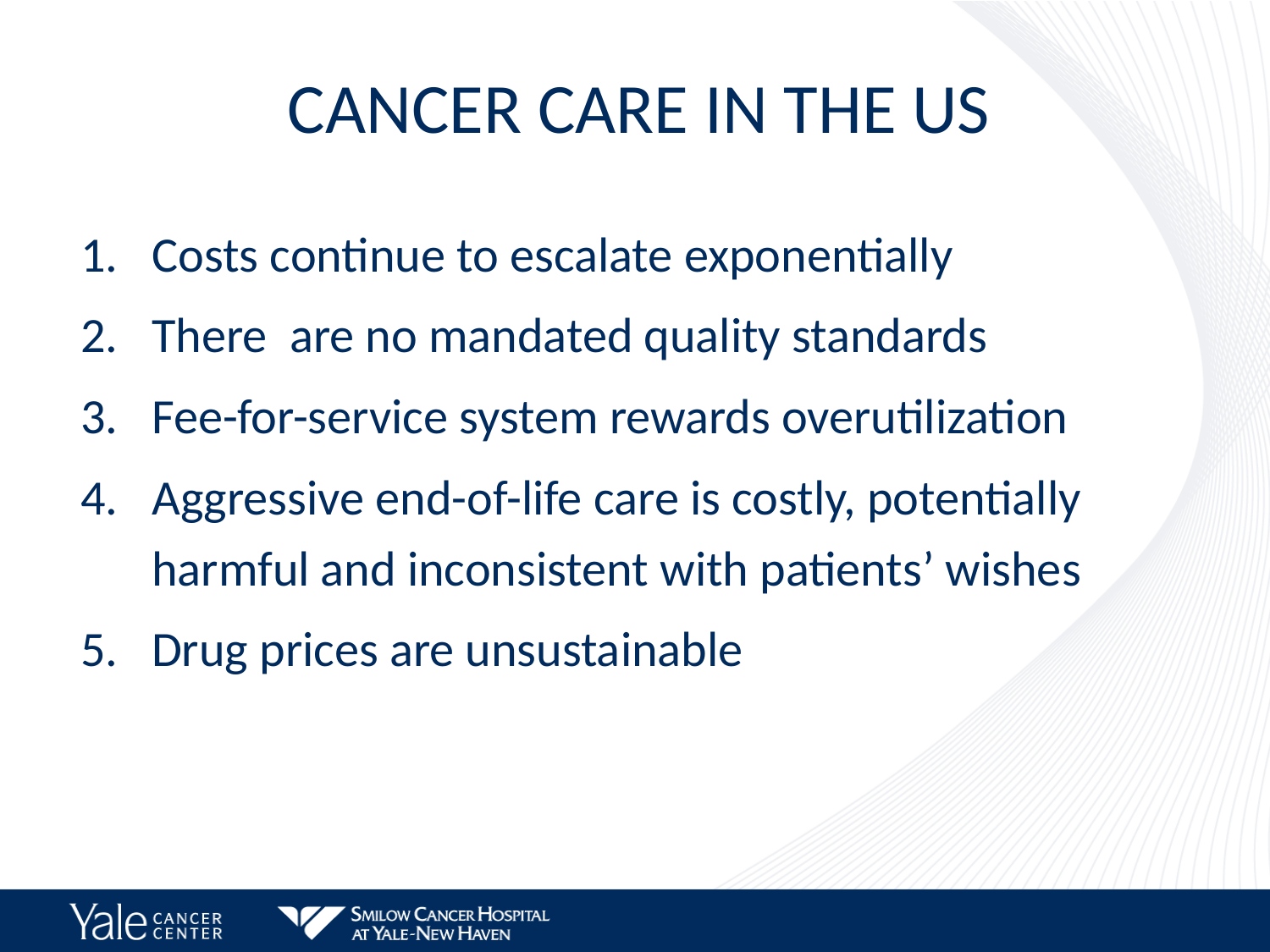

# CANCER CARE IN THE US
Costs continue to escalate exponentially
There  are no mandated quality standards
Fee-for-service system rewards overutilization
Aggressive end-of-life care is costly, potentially harmful and inconsistent with patients’ wishes
5.	Drug prices are unsustainable